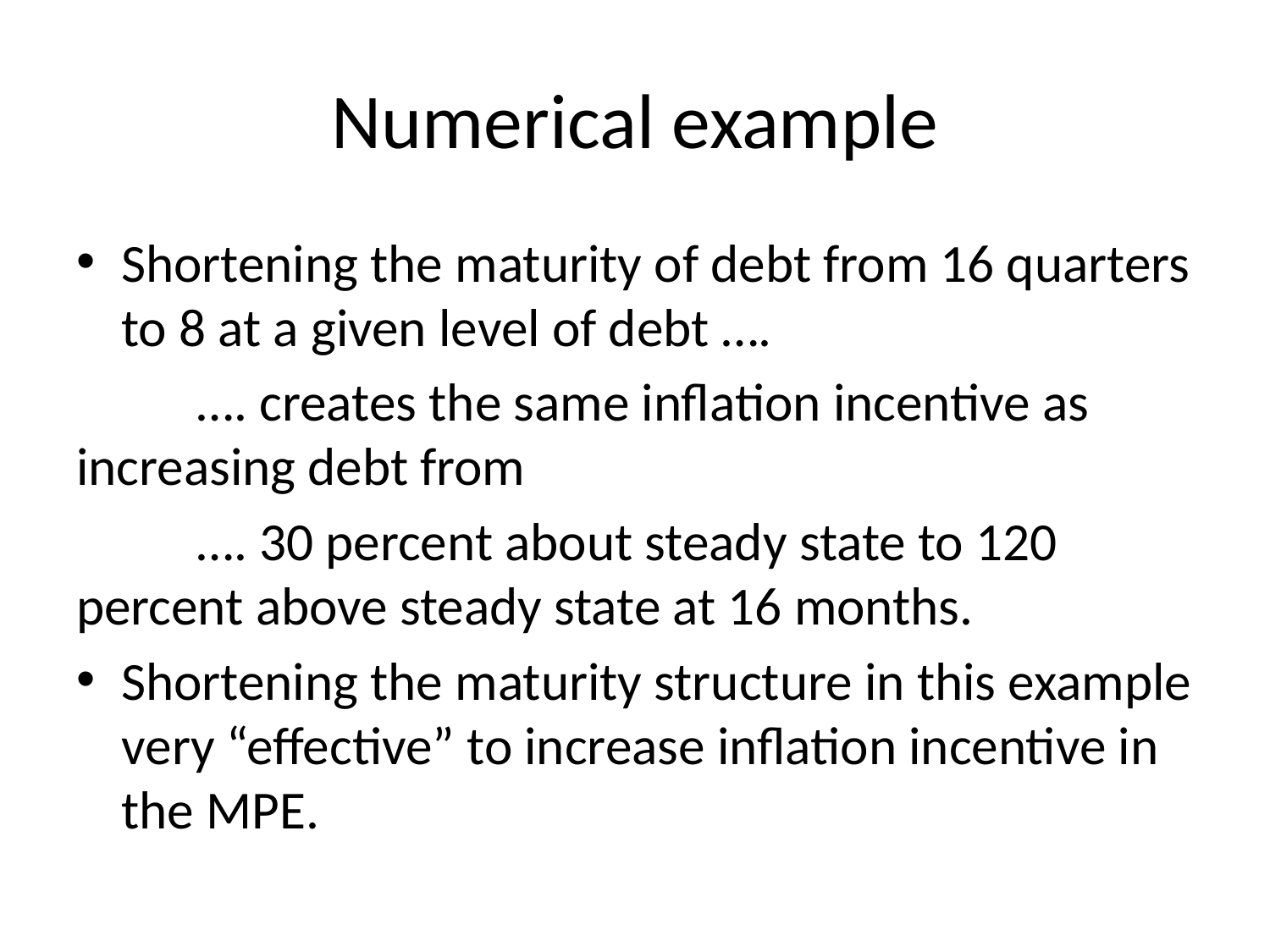

# Numerical example
Shortening the maturity of debt from 16 quarters to 8 at a given level of debt ….
	…. creates the same inflation incentive as 	increasing debt from
	…. 30 percent about steady state to 120 	percent above steady state at 16 months.
Shortening the maturity structure in this example very “effective” to increase inflation incentive in the MPE.